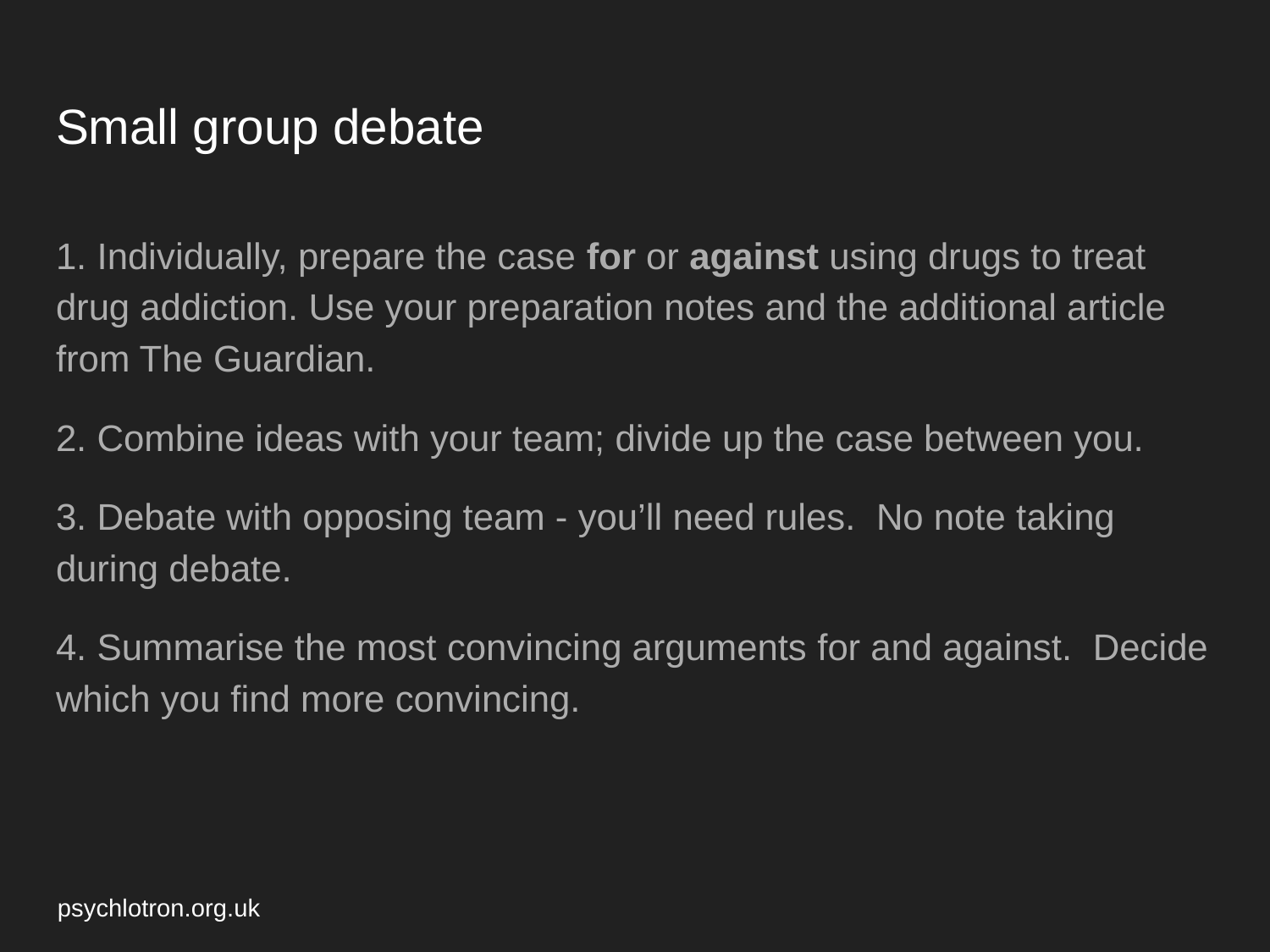

# Small group debate
1. Individually, prepare the case for or against using drugs to treat drug addiction. Use your preparation notes and the additional article from The Guardian.
2. Combine ideas with your team; divide up the case between you.
3. Debate with opposing team - you’ll need rules.  No note taking during debate.
4. Summarise the most convincing arguments for and against.  Decide which you find more convincing.